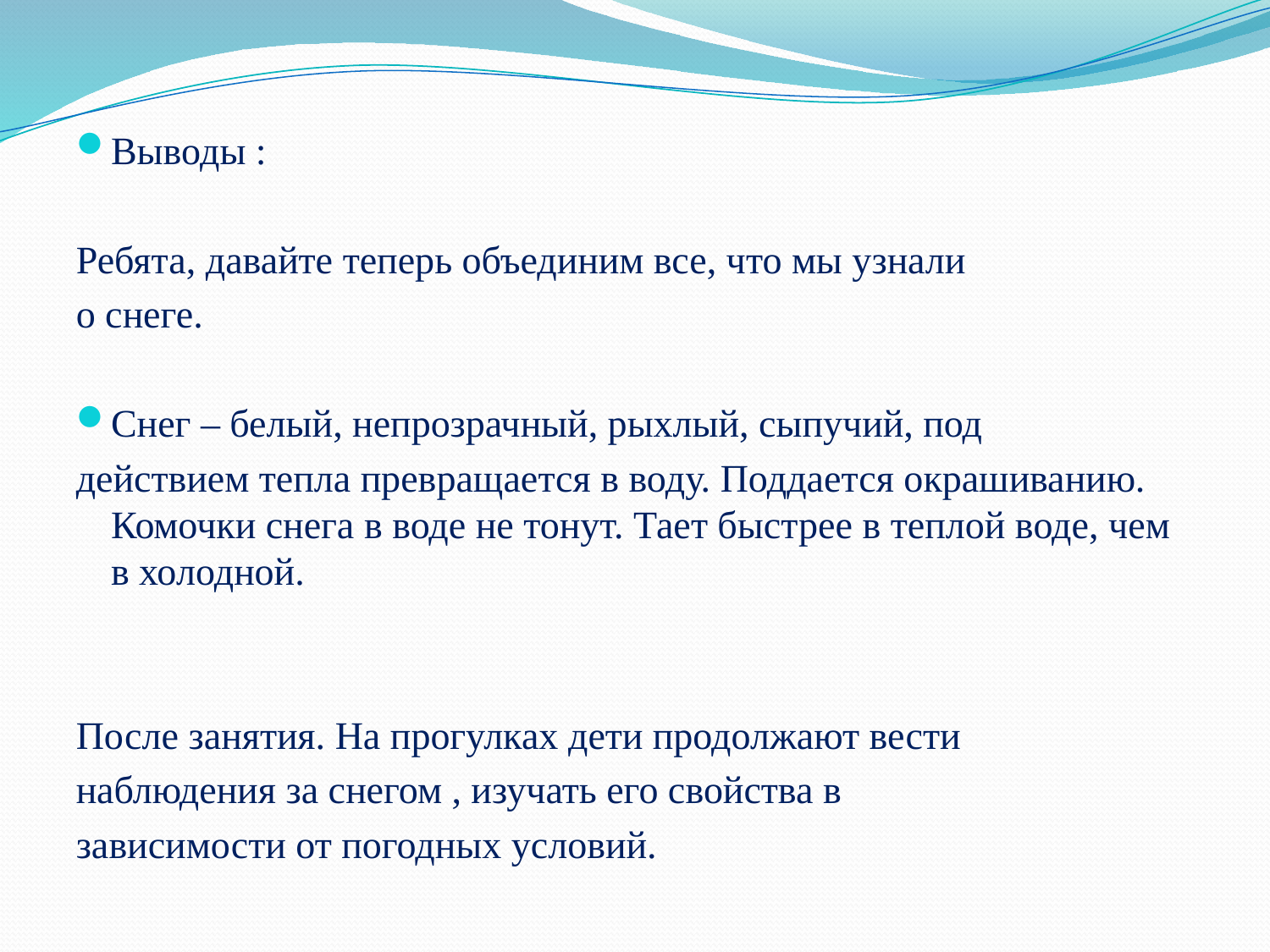

Выводы :

Ребята, давайте теперь объединим все, что мы узнали
о снеге.

Снег – белый, непрозрачный, рыхлый, сыпучий, под
действием тепла превращается в воду. Поддается окрашиванию. Комочки снега в воде не тонут. Тает быстрее в теплой воде, чем в холодной.

После занятия. На прогулках дети продолжают вести
наблюдения за снегом , изучать его свойства в
зависимости от погодных условий.